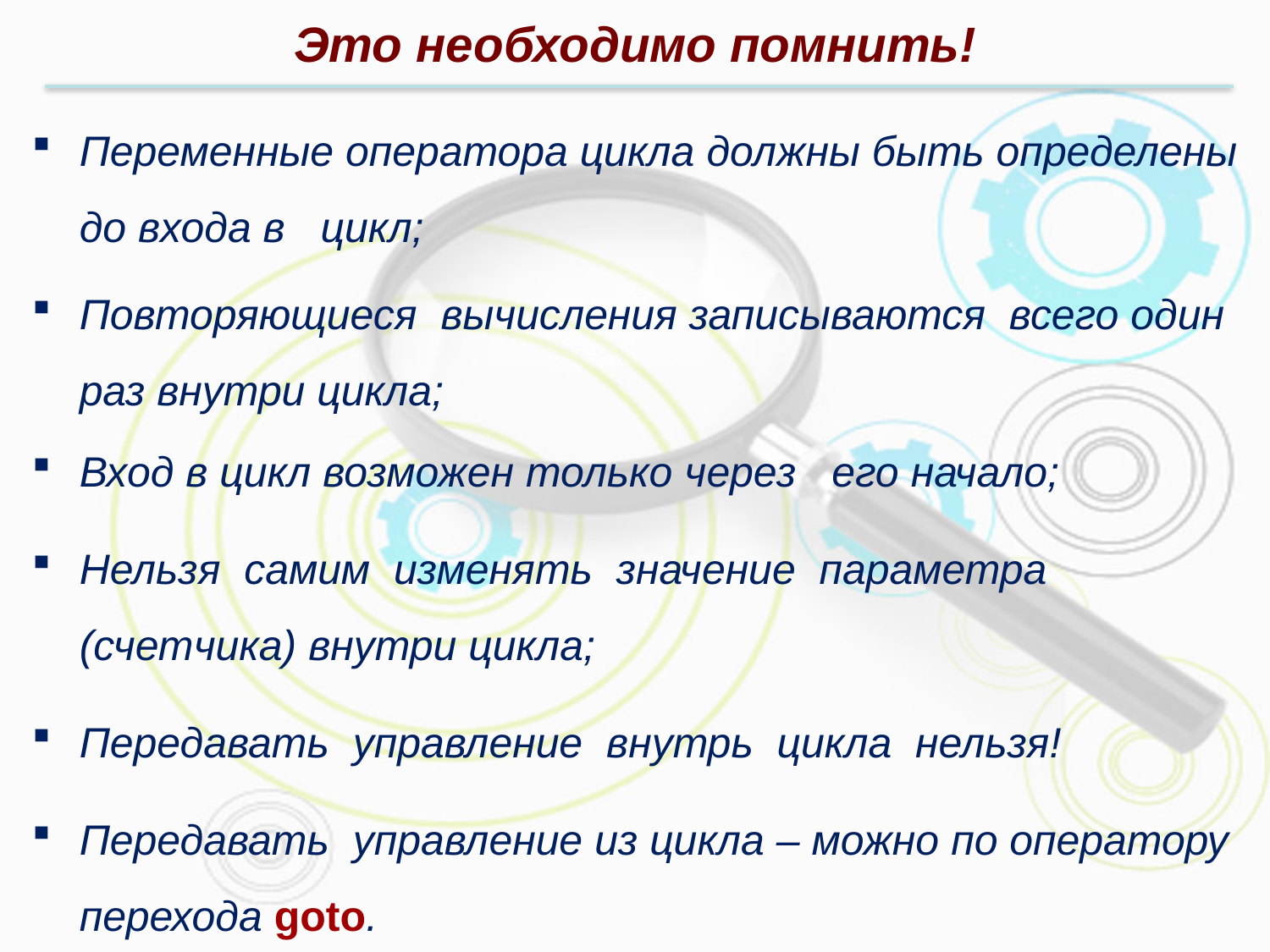

Это необходимо помнить!
Переменные оператора цикла должны быть определены до входа в   цикл;
Повторяющиеся  вычисления записываются  всего один раз внутри цикла;
Вход в цикл возможен только через   его начало;
Нельзя  самим  изменять  значение  параметра (счетчика) внутри цикла;
Передавать  управление  внутрь  цикла  нельзя!
Передавать  управление из цикла – можно по оператору перехода goto.